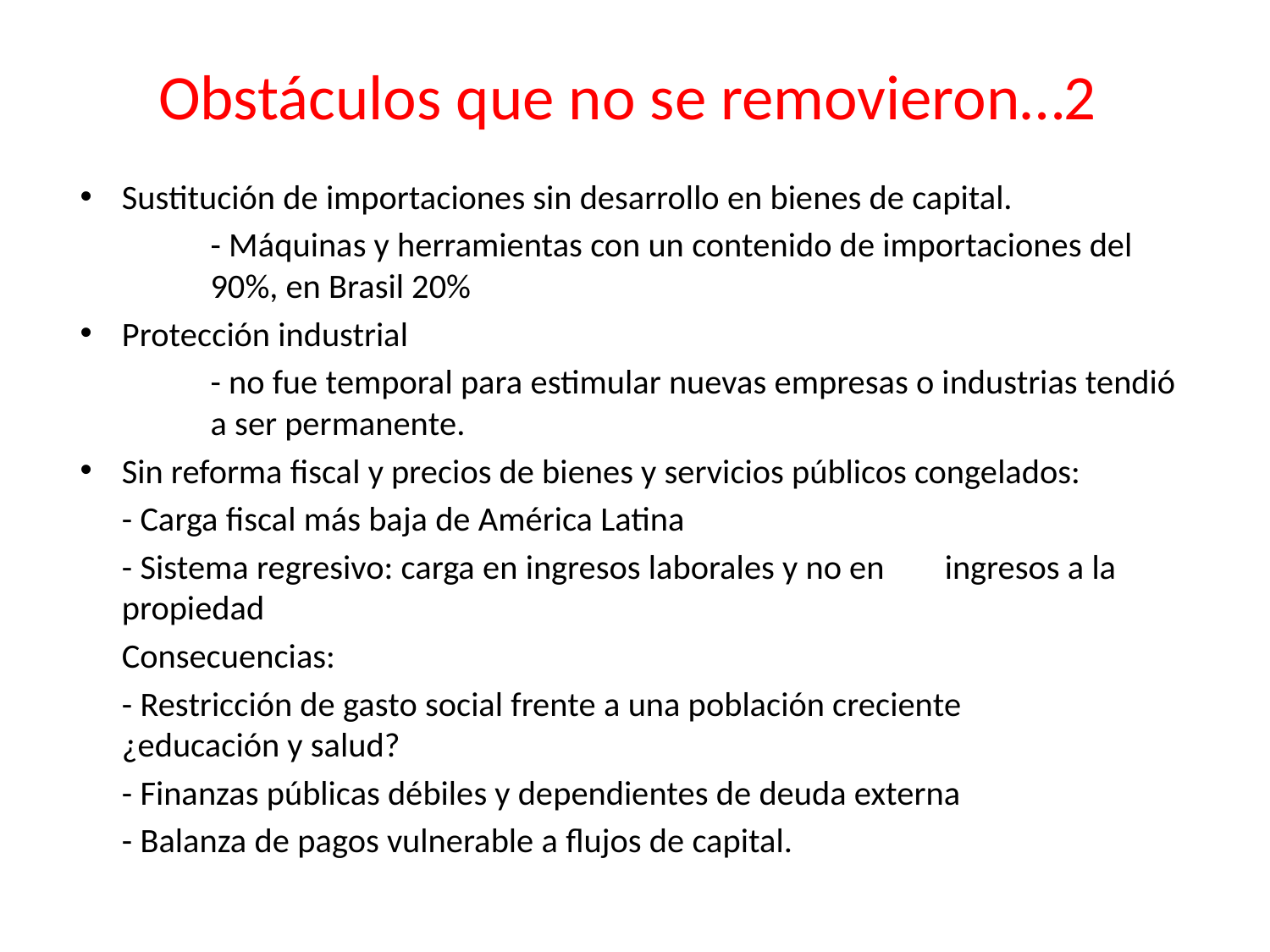

# Obstáculos que no se removieron…2
Sustitución de importaciones sin desarrollo en bienes de capital.
 	- Máquinas y herramientas con un contenido de importaciones del 90%, en Brasil 20%
Protección industrial
	- no fue temporal para estimular nuevas empresas o industrias tendió a ser permanente.
Sin reforma fiscal y precios de bienes y servicios públicos congelados:
		- Carga fiscal más baja de América Latina
		- Sistema regresivo: carga en ingresos laborales y no en 	ingresos a la propiedad
	Consecuencias:
		- Restricción de gasto social frente a una población creciente 	¿educación y salud?
		- Finanzas públicas débiles y dependientes de deuda externa
		- Balanza de pagos vulnerable a flujos de capital.